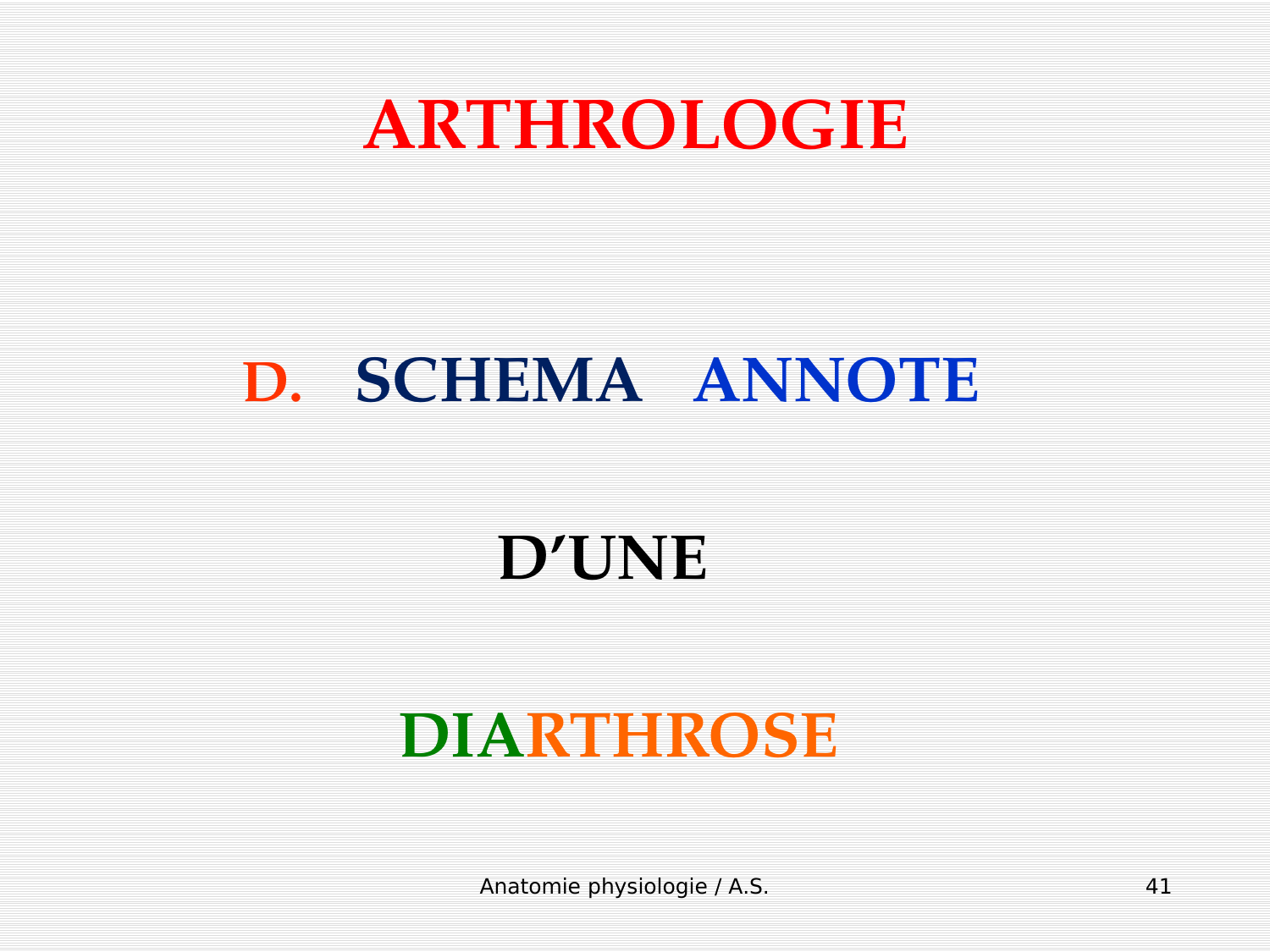

# ARTHROLOGIE

SCHEMA   ANNOTE

D’UNE

DIARTHROSE

Anatomie physiologie / A.S.
41